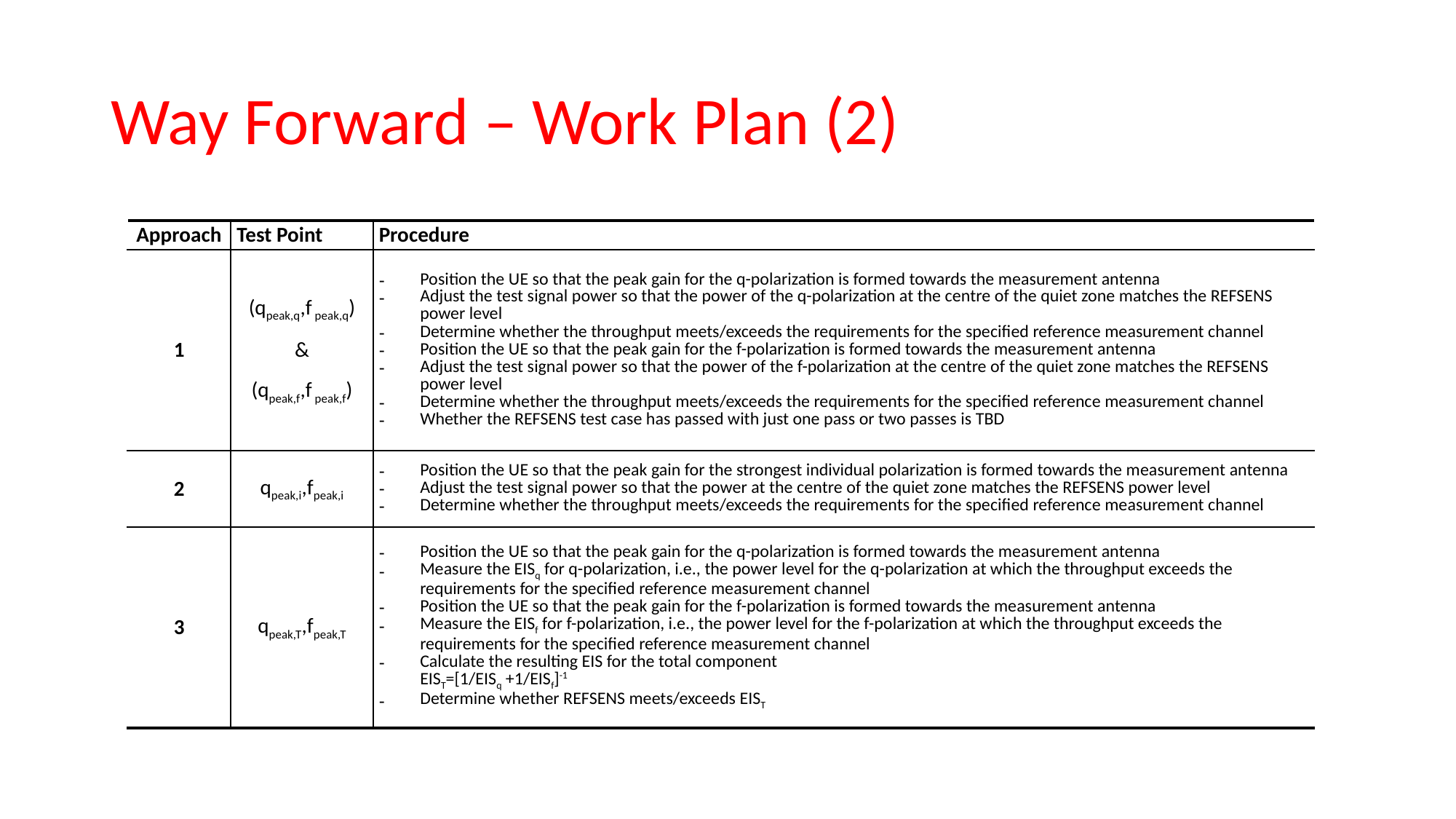

# Way Forward – Work Plan (2)
| Approach | Test Point | Procedure |
| --- | --- | --- |
| 1 | (qpeak,q,f peak,q) & (qpeak,f,f peak,f) | Position the UE so that the peak gain for the q-polarization is formed towards the measurement antenna Adjust the test signal power so that the power of the q-polarization at the centre of the quiet zone matches the REFSENS power level Determine whether the throughput meets/exceeds the requirements for the specified reference measurement channel Position the UE so that the peak gain for the f-polarization is formed towards the measurement antenna Adjust the test signal power so that the power of the f-polarization at the centre of the quiet zone matches the REFSENS power level Determine whether the throughput meets/exceeds the requirements for the specified reference measurement channel Whether the REFSENS test case has passed with just one pass or two passes is TBD |
| 2 | qpeak,i,fpeak,i | Position the UE so that the peak gain for the strongest individual polarization is formed towards the measurement antenna Adjust the test signal power so that the power at the centre of the quiet zone matches the REFSENS power level Determine whether the throughput meets/exceeds the requirements for the specified reference measurement channel |
| 3 | qpeak,T,fpeak,T | Position the UE so that the peak gain for the q-polarization is formed towards the measurement antenna Measure the EISq for q-polarization, i.e., the power level for the q-polarization at which the throughput exceeds the requirements for the specified reference measurement channel Position the UE so that the peak gain for the f-polarization is formed towards the measurement antenna Measure the EISf for f-polarization, i.e., the power level for the f-polarization at which the throughput exceeds the requirements for the specified reference measurement channel Calculate the resulting EIS for the total component EIST=[1/EISq +1/EISf]-1 Determine whether REFSENS meets/exceeds EIST |